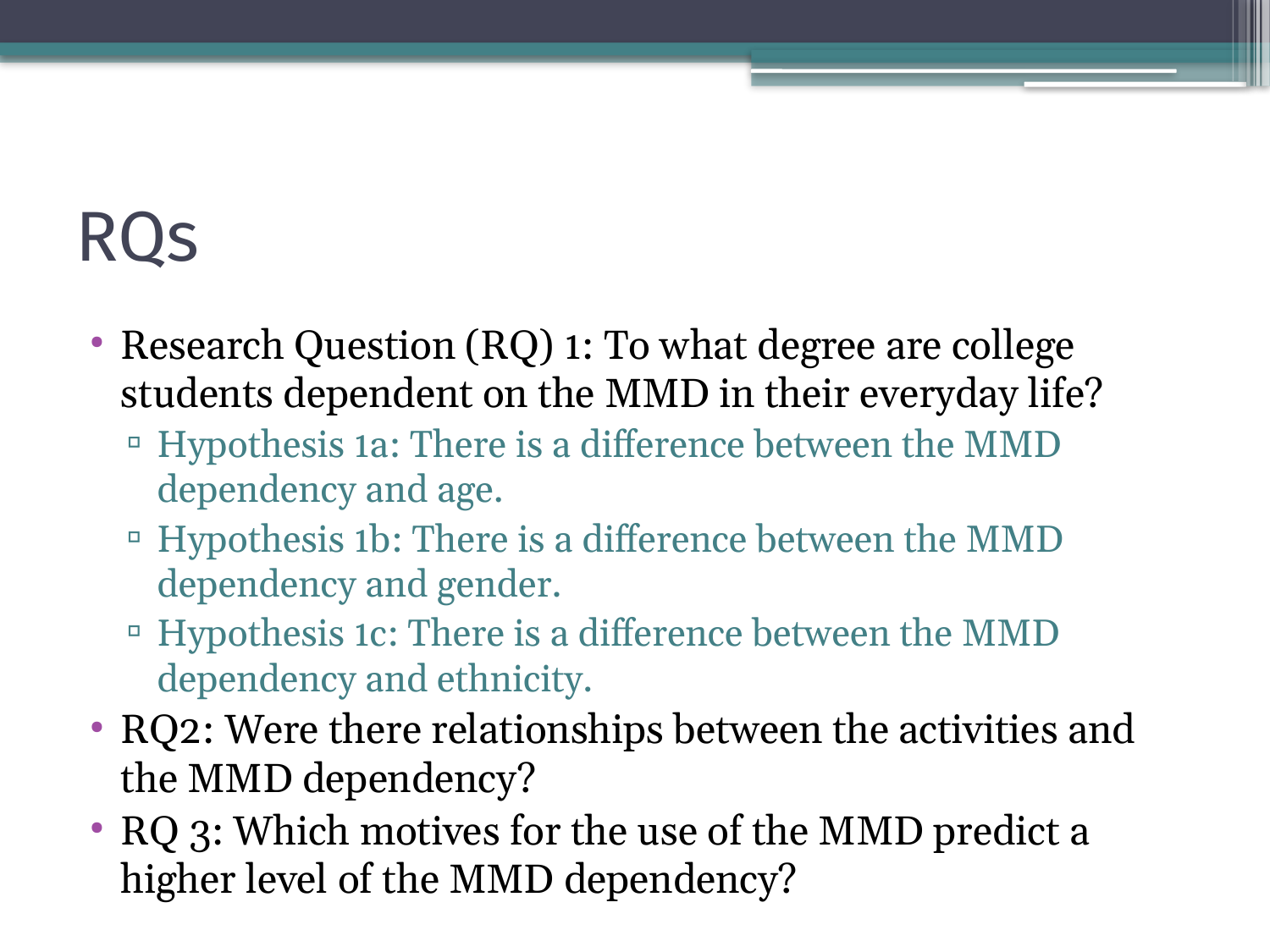

# RQs
Research Question (RQ) 1: To what degree are college students dependent on the MMD in their everyday life?
Hypothesis 1a: There is a difference between the MMD dependency and age.
Hypothesis 1b: There is a difference between the MMD dependency and gender.
Hypothesis 1c: There is a difference between the MMD dependency and ethnicity.
RQ2: Were there relationships between the activities and the MMD dependency?
RQ 3: Which motives for the use of the MMD predict a higher level of the MMD dependency?